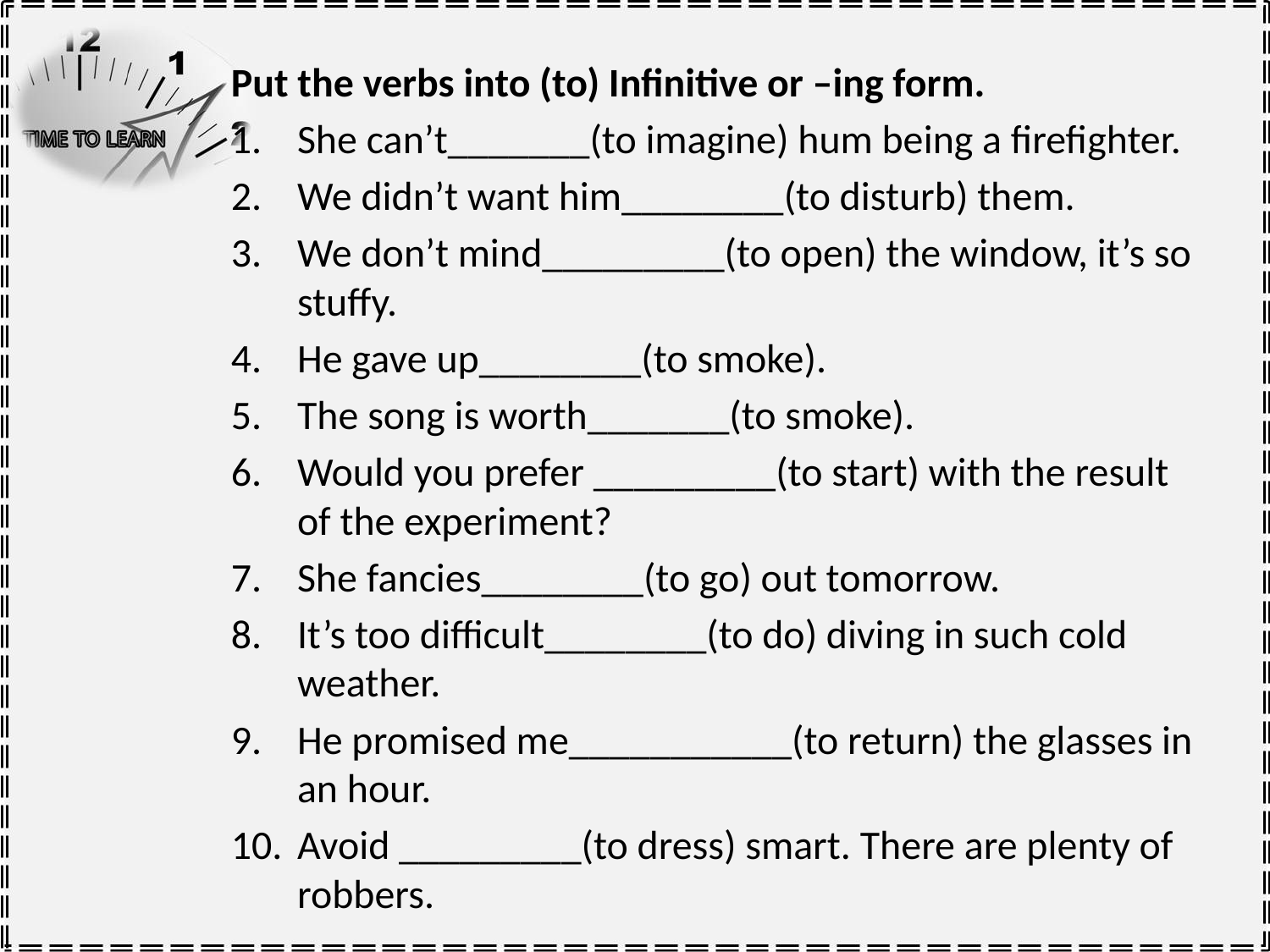

Put the verbs into (to) Infinitive or –ing form.
She can’t_______(to imagine) hum being a firefighter.
We didn’t want him________(to disturb) them.
We don’t mind_________(to open) the window, it’s so stuffy.
He gave up________(to smoke).
The song is worth_______(to smoke).
Would you prefer _________(to start) with the result of the experiment?
She fancies________(to go) out tomorrow.
It’s too difficult________(to do) diving in such cold weather.
He promised me___________(to return) the glasses in an hour.
Avoid _________(to dress) smart. There are plenty of robbers.